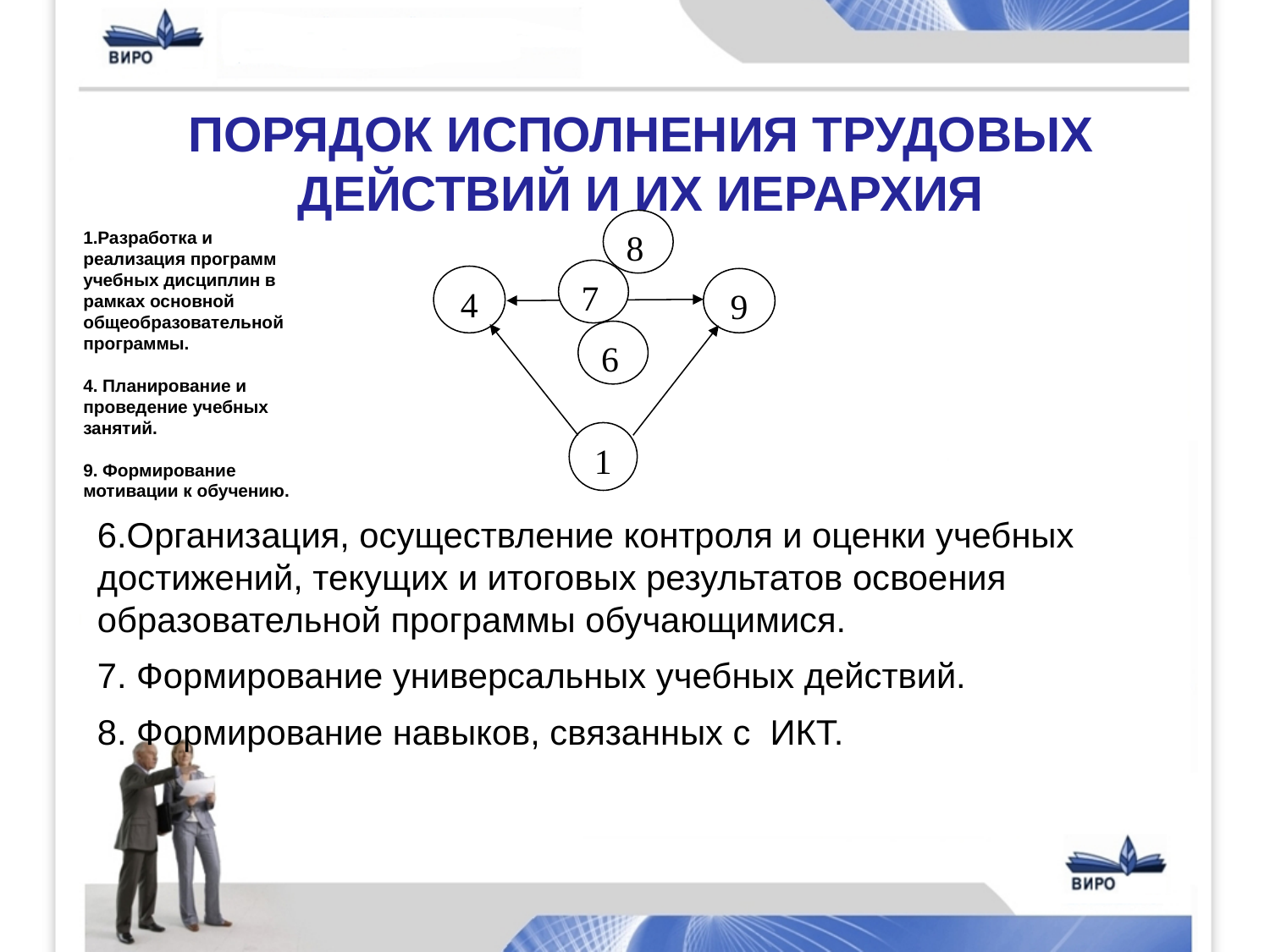

# Порядок исполнения трудовых действий и их иерархия
8
1.Разработка и реализация программ учебных дисциплин в рамках основной общеобразовательной программы.

4. Планирование и проведение учебных занятий.

9. Формирование мотивации к обучению.
7
4
9

1
6
6.Организация, осуществление контроля и оценки учебных достижений, текущих и итоговых результатов освоения образовательной программы обучающимися.
7. Формирование универсальных учебных действий.
8. Формирование навыков, связанных с  ИКТ.